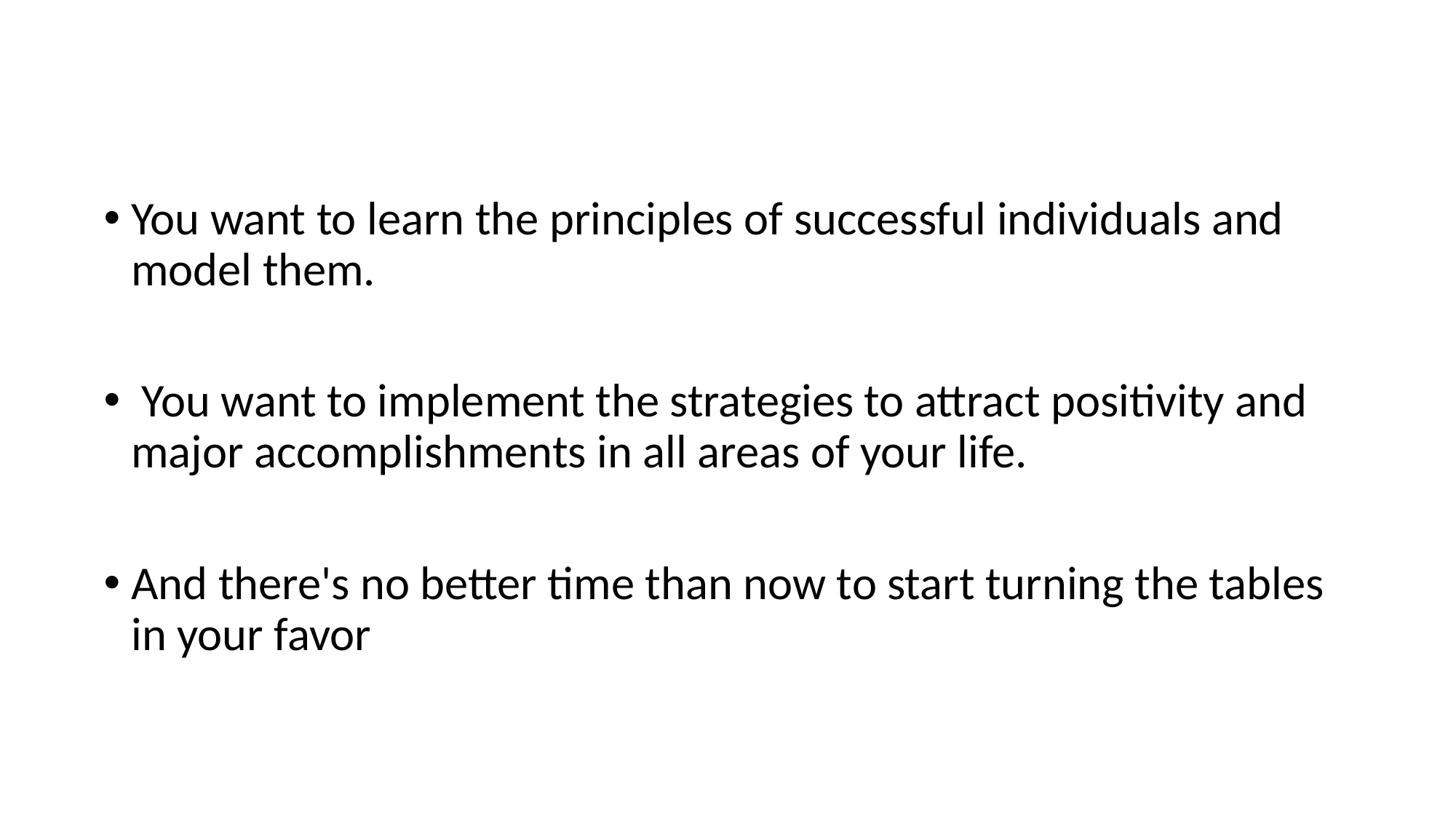

You want to learn the principles of successful individuals and model them.

 You want to implement the strategies to attract positivity and major accomplishments in all areas of your life.

And there's no better time than now to start turning the tables in your favor